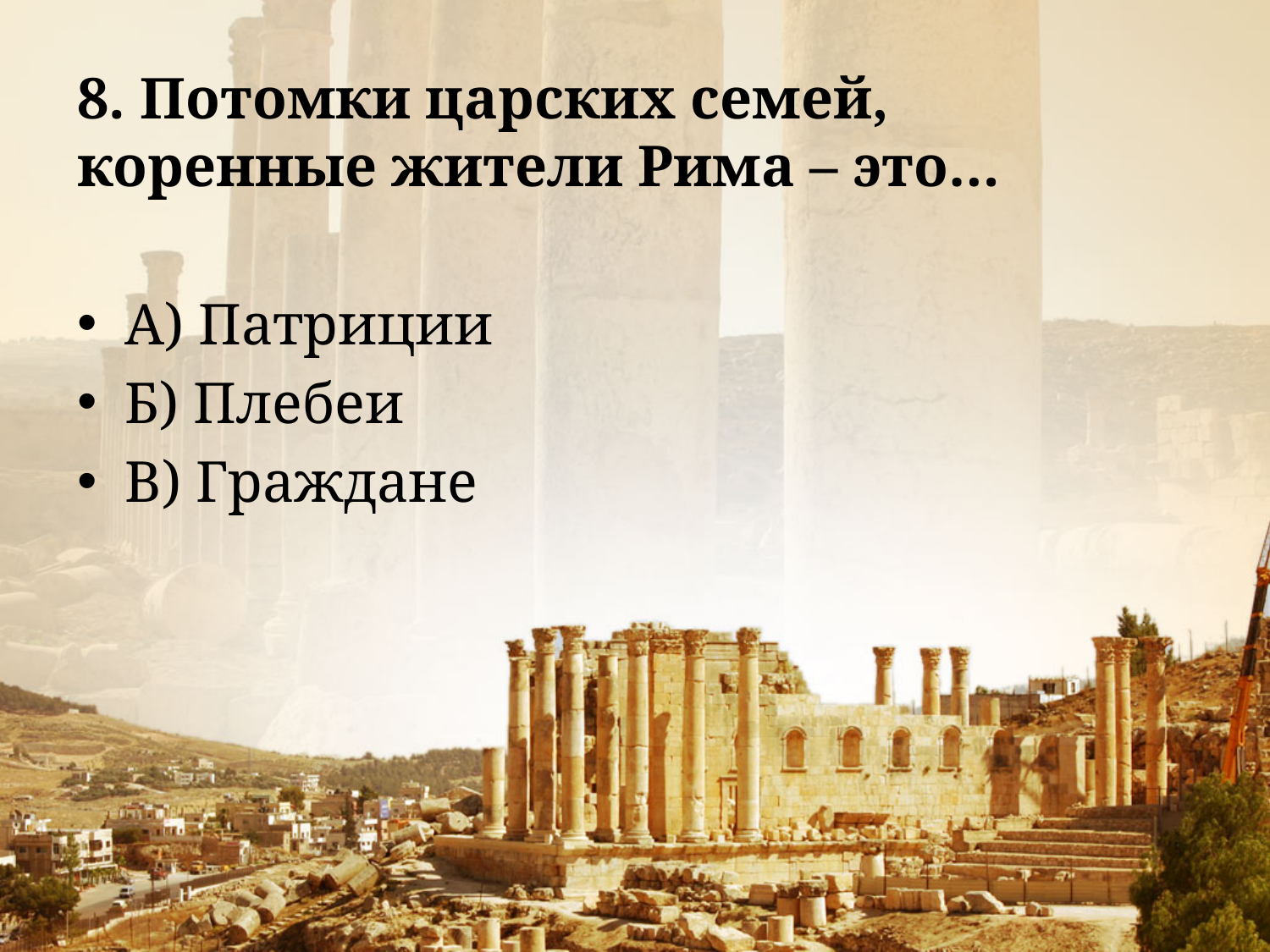

#
8. Потомки царских семей, коренные жители Рима – это…

А) Патриции
Б) Плебеи
В) Граждане